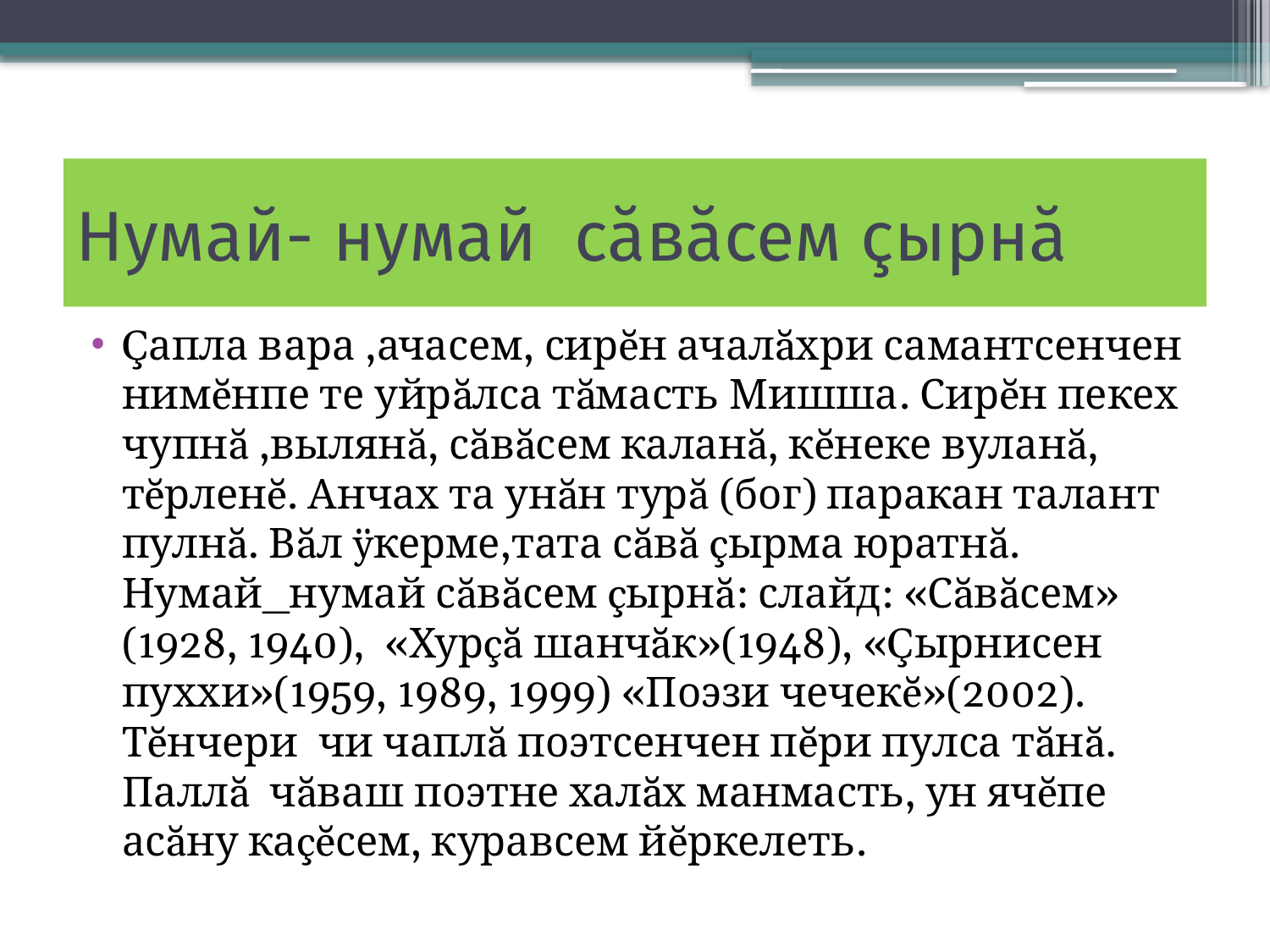

# Нумай- нумай  сăвăсем çырнă
Çапла вара ,ачасем, сирĕн ачалăхри самантсенчен  нимĕнпе те уйрăлса тăмасть Мишша. Сирĕн пекех чупнă ,вылянă, сăвăсем каланă, кĕнеке вуланă, тĕрленĕ. Анчах та унăн турă (бог) паракан талант пулнă. Вăл ÿкерме,тата сăвă çырма юратнă. Нумай_нумай сăвăсем çырнă: слайд: «Сăвăсем» (1928, 1940),  «Хурçă шанчăк»(1948), «Çырнисен пуххи»(1959, 1989, 1999) «Поэзи чечекĕ»(2002). Тĕнчери  чи чаплă поэтсенчен пĕри пулса тăнă. Паллă  чăваш поэтне халăх манмасть, ун ячĕпе асăну каçĕсем, куравсем йĕркелеть.